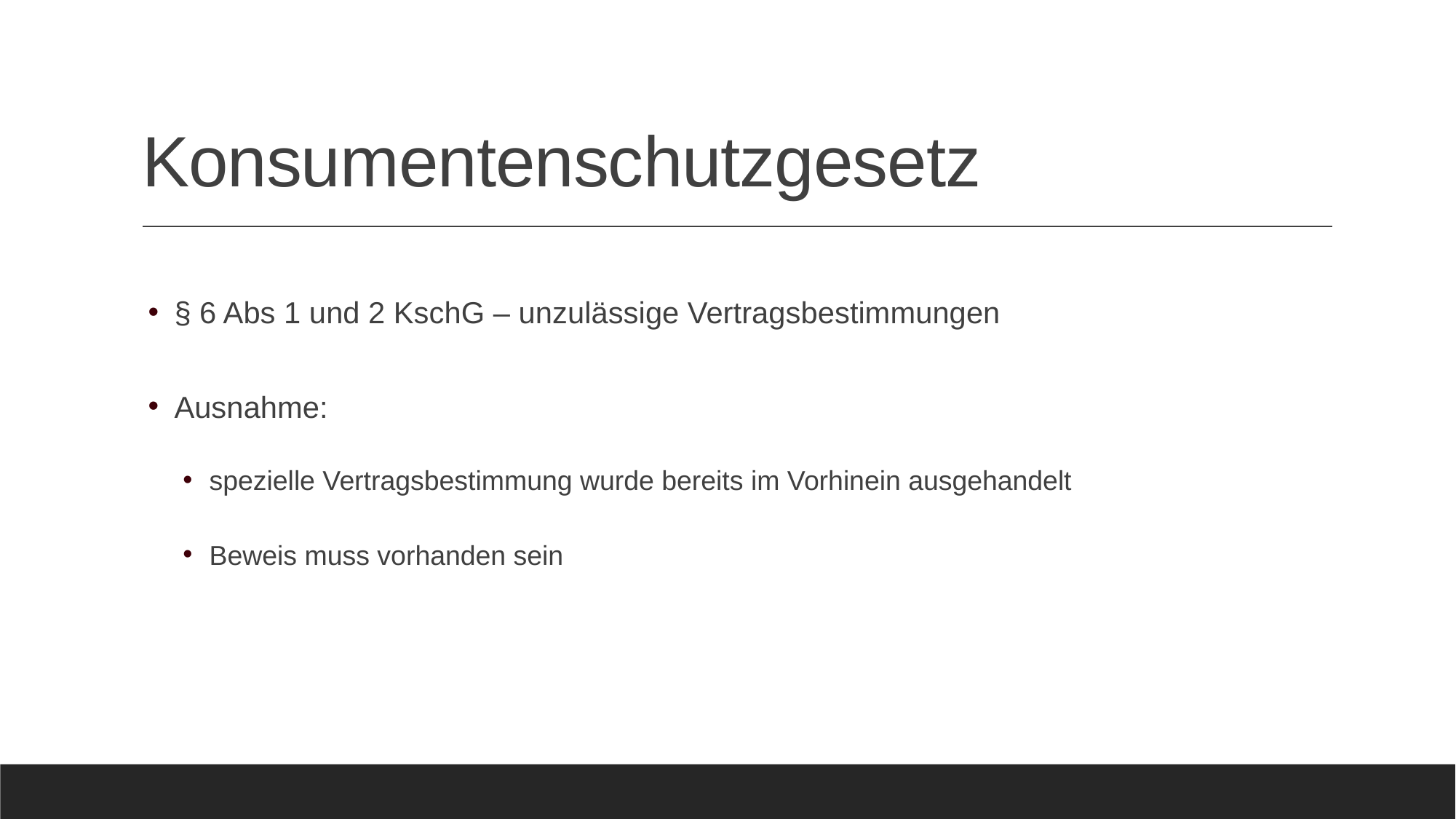

# Konsumentenschutzgesetz
§ 6 Abs 1 und 2 KschG – unzulässige Vertragsbestimmungen
Ausnahme:
spezielle Vertragsbestimmung wurde bereits im Vorhinein ausgehandelt
Beweis muss vorhanden sein